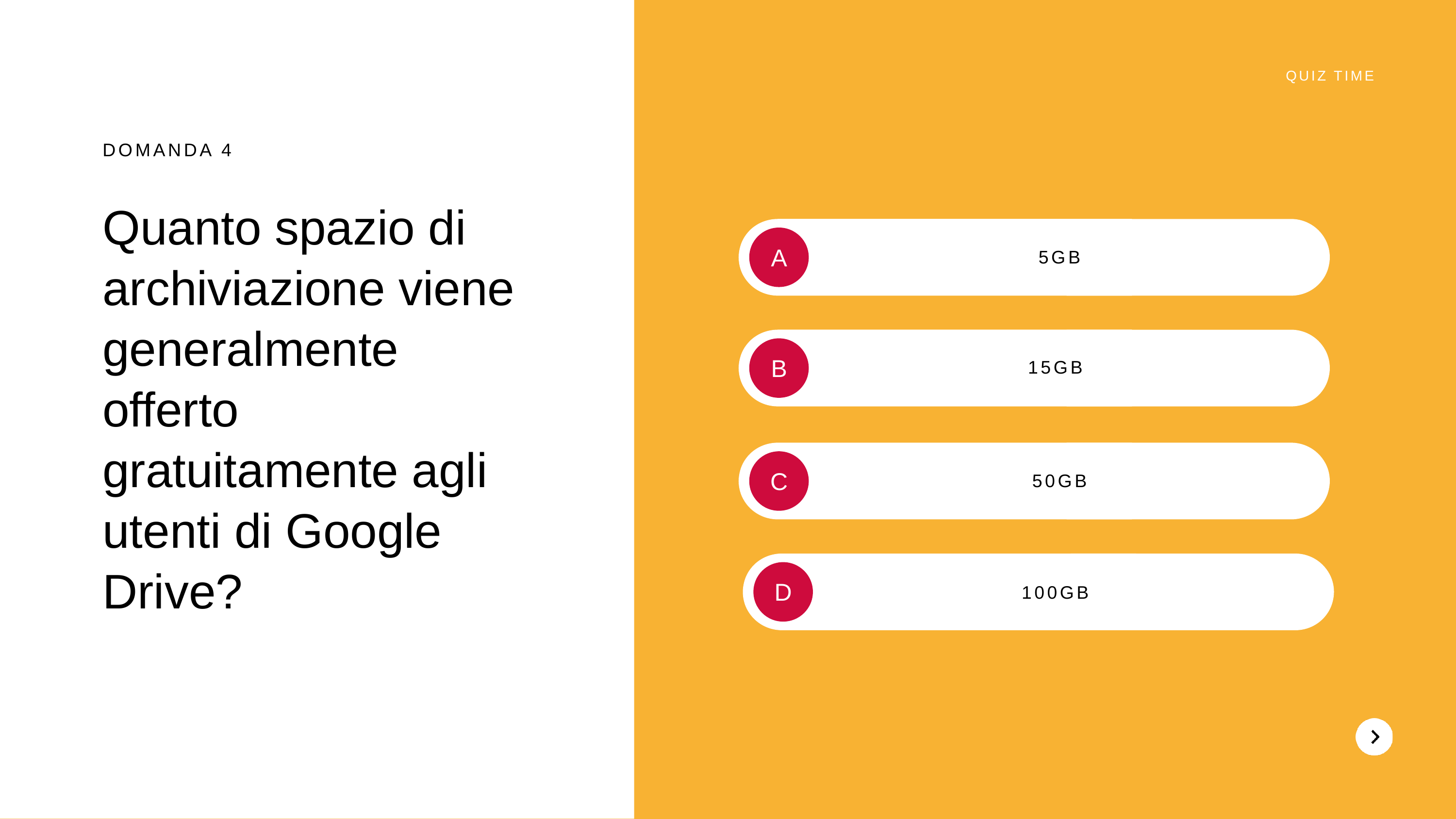

QUIZ TIME
DOMANDA 4
Quanto spazio di archiviazione viene generalmente offerto gratuitamente agli utenti di Google Drive?

A
5GB

B
15GB

C
50GB

D
100GB